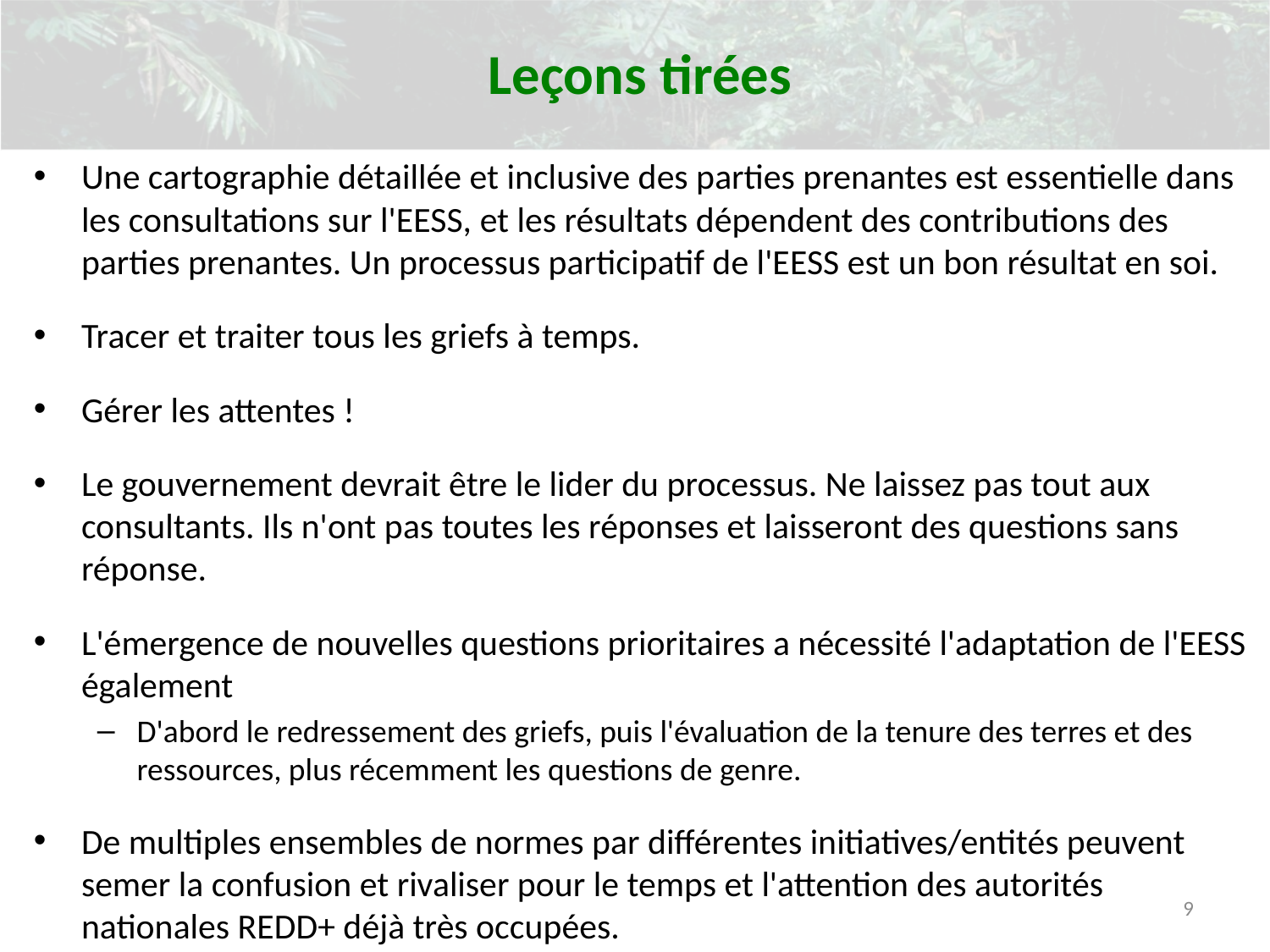

Leçons tirées
Une cartographie détaillée et inclusive des parties prenantes est essentielle dans les consultations sur l'EESS, et les résultats dépendent des contributions des parties prenantes. Un processus participatif de l'EESS est un bon résultat en soi.
Tracer et traiter tous les griefs à temps.
Gérer les attentes !
Le gouvernement devrait être le lider du processus. Ne laissez pas tout aux consultants. Ils n'ont pas toutes les réponses et laisseront des questions sans réponse.
L'émergence de nouvelles questions prioritaires a nécessité l'adaptation de l'EESS également
D'abord le redressement des griefs, puis l'évaluation de la tenure des terres et des ressources, plus récemment les questions de genre.
De multiples ensembles de normes par différentes initiatives/entités peuvent semer la confusion et rivaliser pour le temps et l'attention des autorités nationales REDD+ déjà très occupées.
9